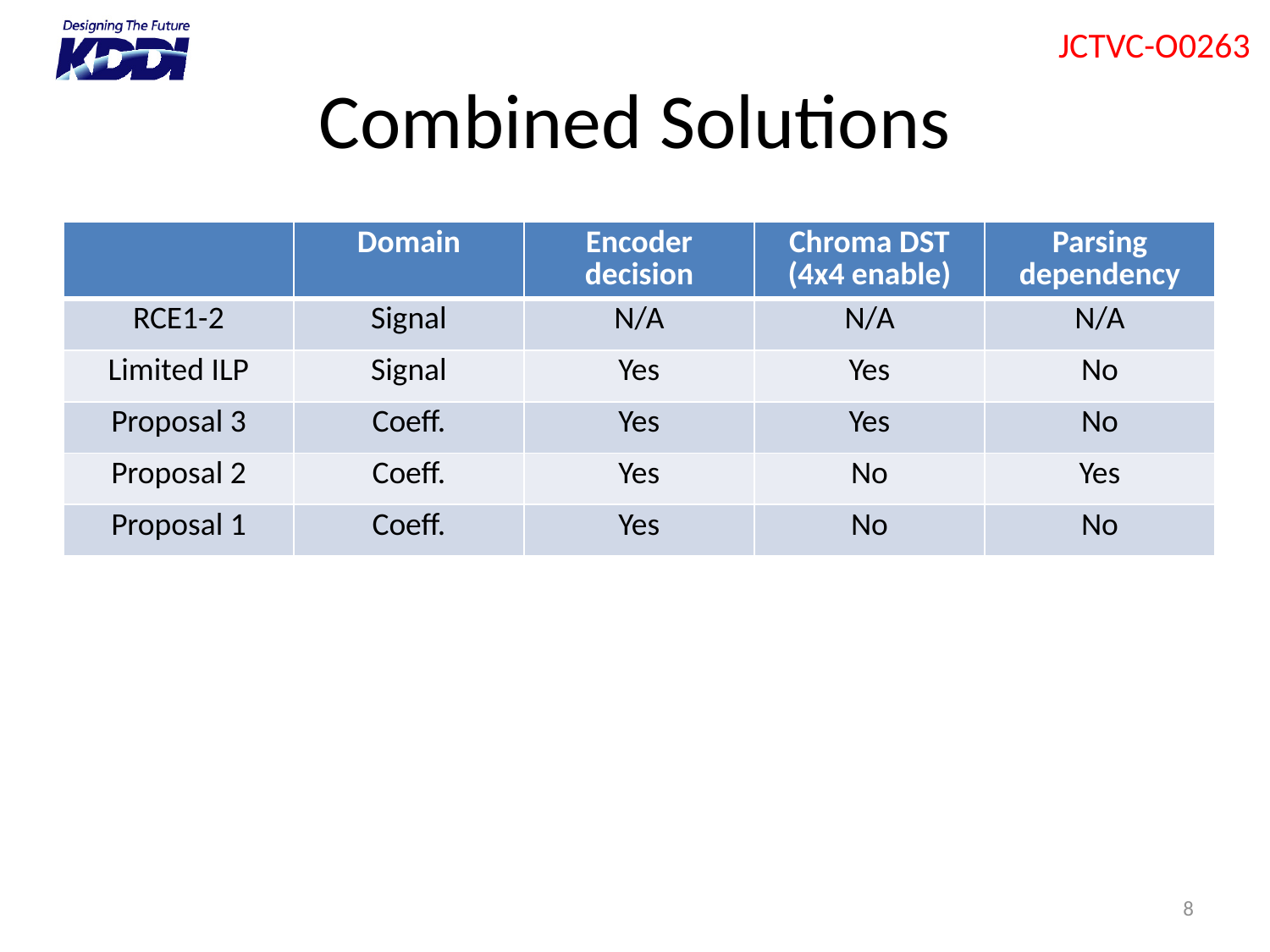

# Combined Solutions
|  | Domain | Encoder decision | Chroma DST (4x4 enable) | Parsing dependency |
| --- | --- | --- | --- | --- |
| RCE1-2 | Signal | N/A | N/A | N/A |
| Limited ILP | Signal | Yes | Yes | No |
| Proposal 3 | Coeff. | Yes | Yes | No |
| Proposal 2 | Coeff. | Yes | No | Yes |
| Proposal 1 | Coeff. | Yes | No | No |
8